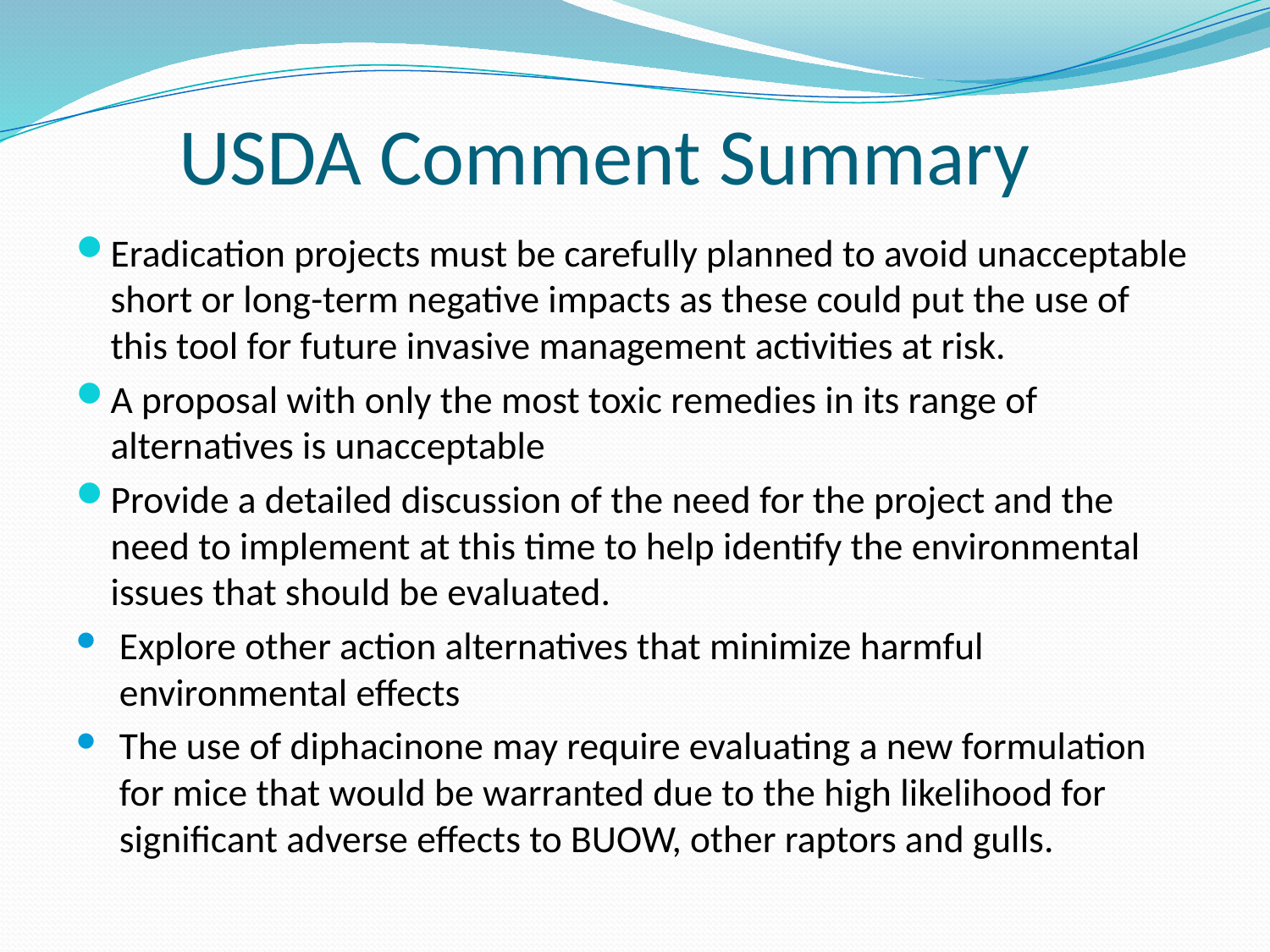

# USDA Comment Summary
Eradication projects must be carefully planned to avoid unacceptable short or long-term negative impacts as these could put the use of this tool for future invasive management activities at risk.
A proposal with only the most toxic remedies in its range of alternatives is unacceptable
Provide a detailed discussion of the need for the project and the need to implement at this time to help identify the environmental issues that should be evaluated.
Explore other action alternatives that minimize harmful environmental effects
The use of diphacinone may require evaluating a new formulation for mice that would be warranted due to the high likelihood for significant adverse effects to BUOW, other raptors and gulls.